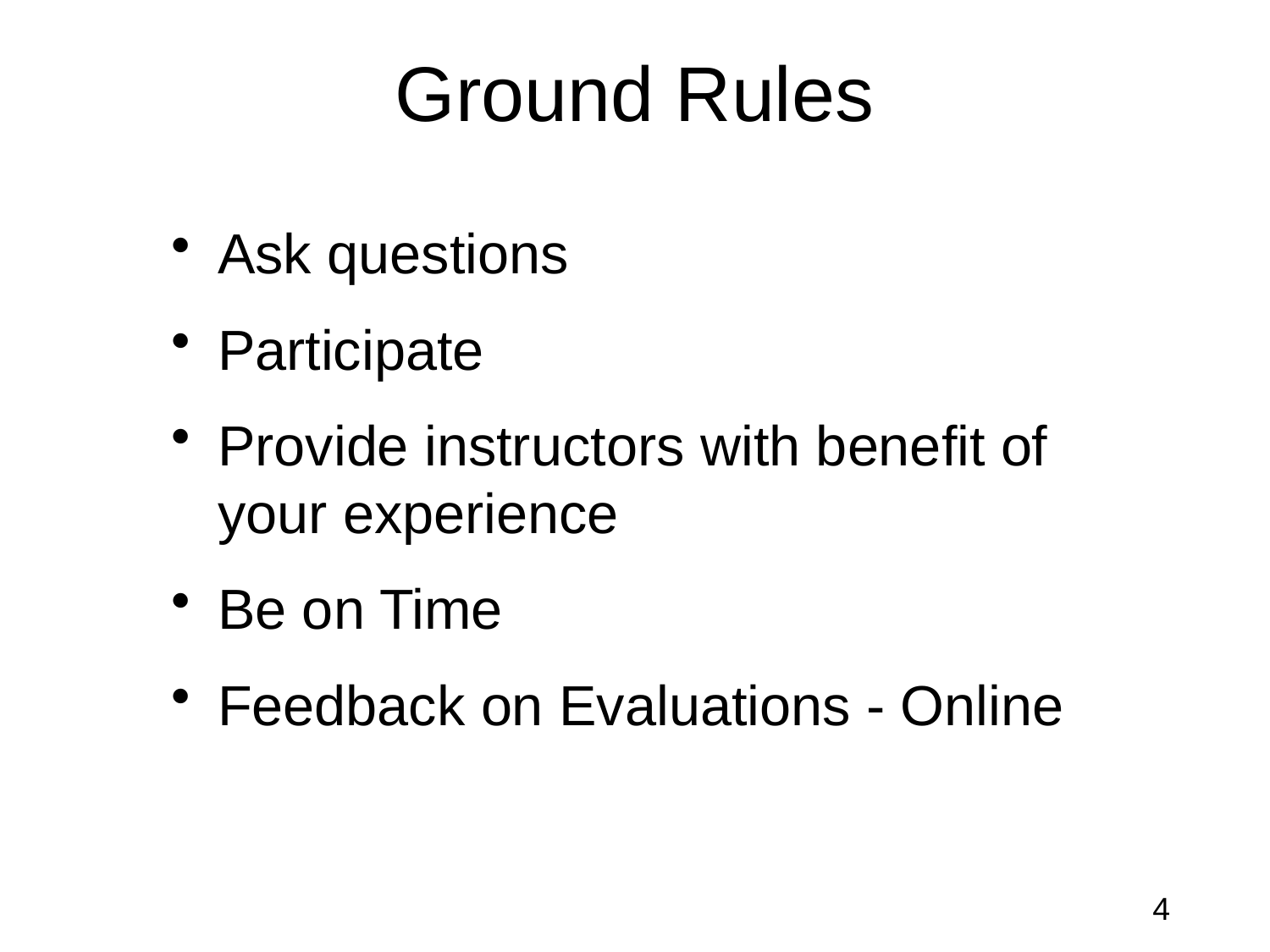

Ground Rules
Ask questions
Participate
Provide instructors with benefit of your experience
Be on Time
Feedback on Evaluations - Online

4